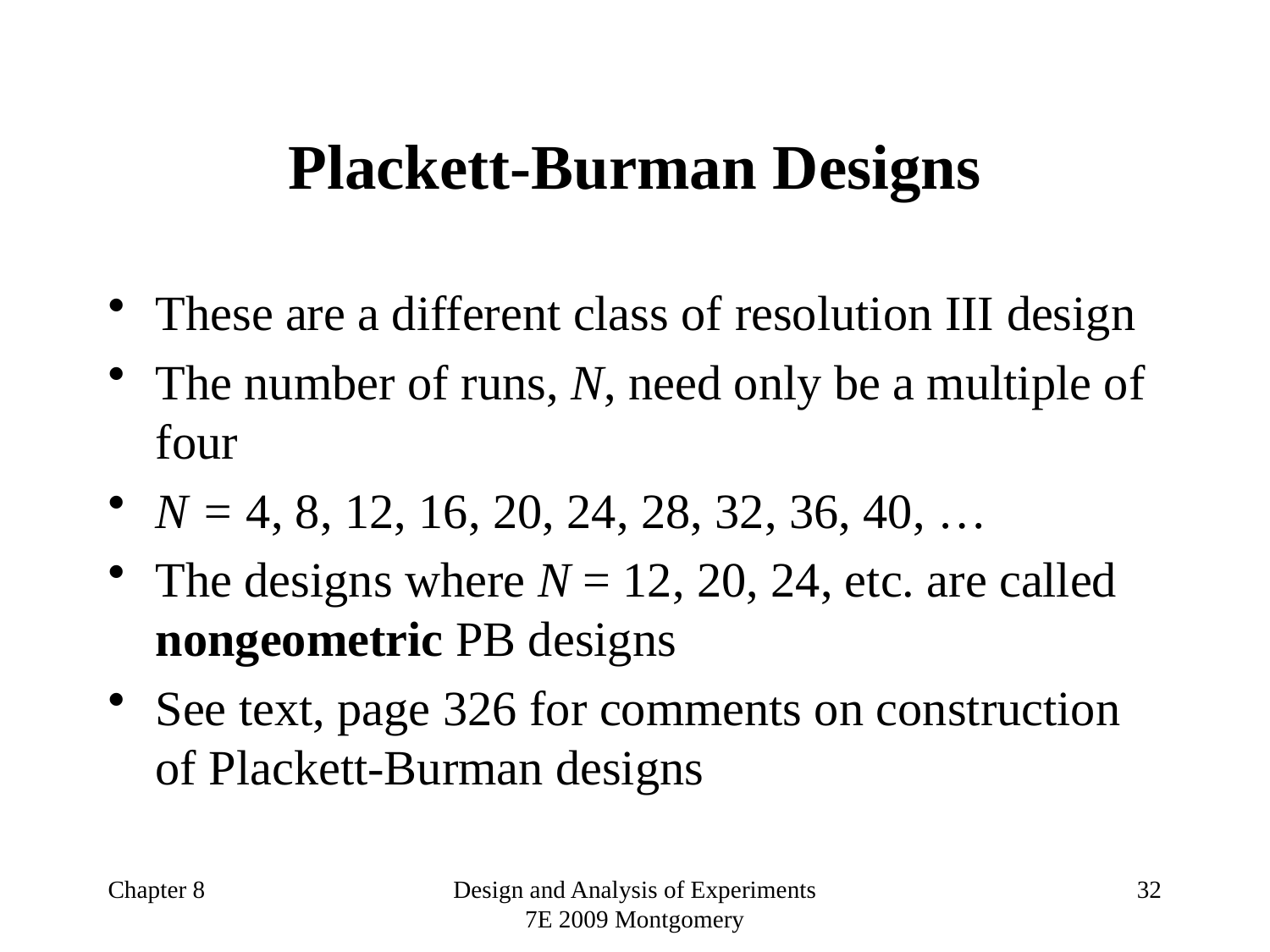

# Plackett-Burman Designs
These are a different class of resolution III design
The number of runs, N, need only be a multiple of four
N = 4, 8, 12, 16, 20, 24, 28, 32, 36, 40, …
The designs where N = 12, 20, 24, etc. are called nongeometric PB designs
See text, page 326 for comments on construction of Plackett-Burman designs
Chapter 8
Design and Analysis of Experiments 7E 2009 Montgomery
32